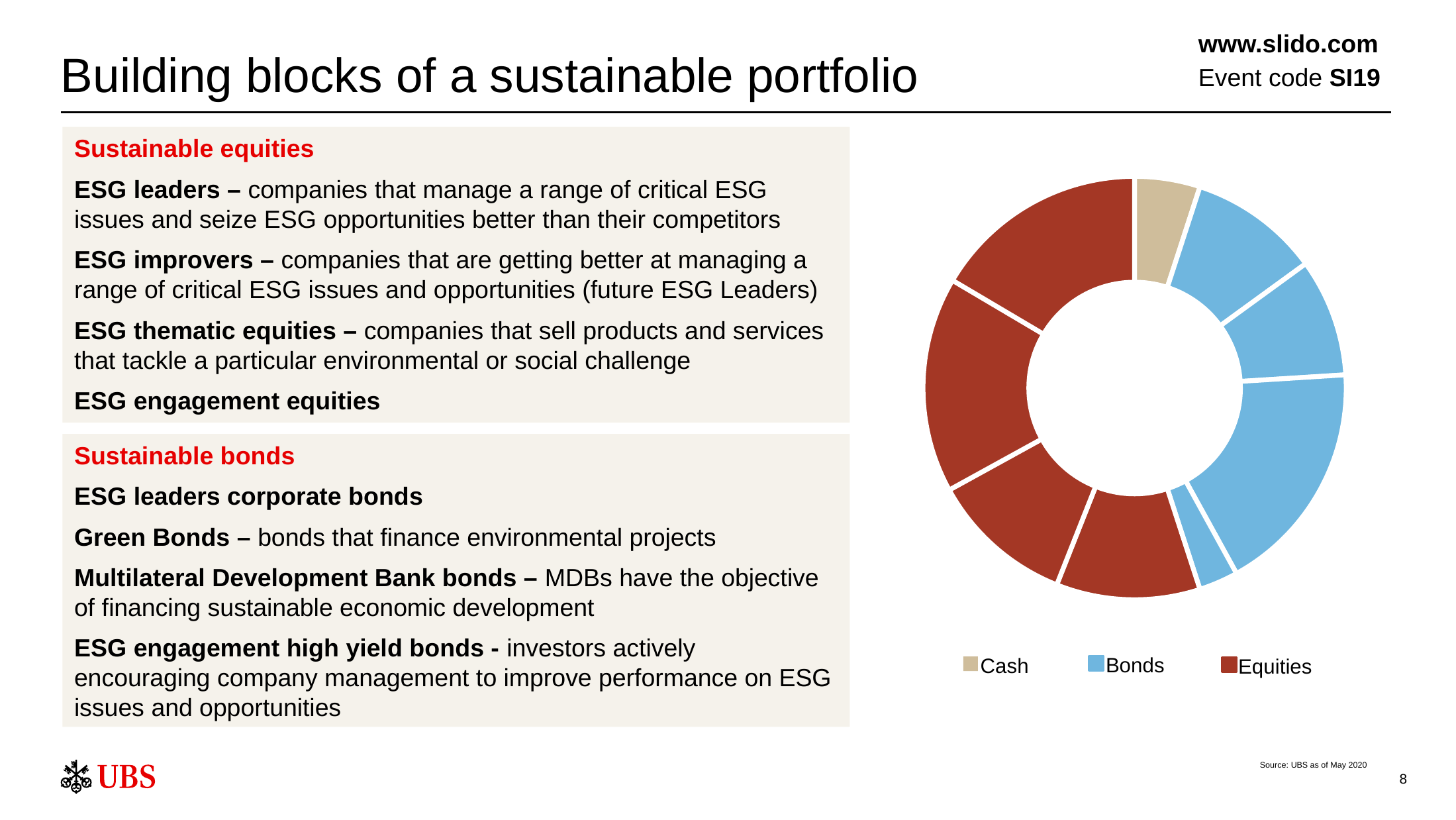

# Building blocks of a sustainable portfolio
www.slido.com
Event code SI19
Sustainable equities
ESG leaders – companies that manage a range of critical ESG issues and seize ESG opportunities better than their competitors
ESG improvers – companies that are getting better at managing a range of critical ESG issues and opportunities (future ESG Leaders)
ESG thematic equities – companies that sell products and services that tackle a particular environmental or social challenge
ESG engagement equities

### Chart

| Category |  |
|---|---|
| Liquidity | 0.05 |
| Multilateral Development Bank bonds | 0.1 |
| Green bonds | 0.09 |
| ESG leaders corporate bonds | 0.18 |
| ESG engagement high yield bonds | 0.03 |
| ESG thematic equities | 0.11 |
| ESG leaders equities | 0.11 |
| ESG improvers equities | 0.165 |
| ESG engaement equities | 0.165 |
Sustainable bonds
ESG leaders corporate bonds
Green Bonds – bonds that finance environmental projects
Multilateral Development Bank bonds – MDBs have the objective of financing sustainable economic development
ESG engagement high yield bonds - investors actively encouraging company management to improve performance on ESG issues and opportunities
Bonds

Cash

Equities

Source: UBS as of May 2020